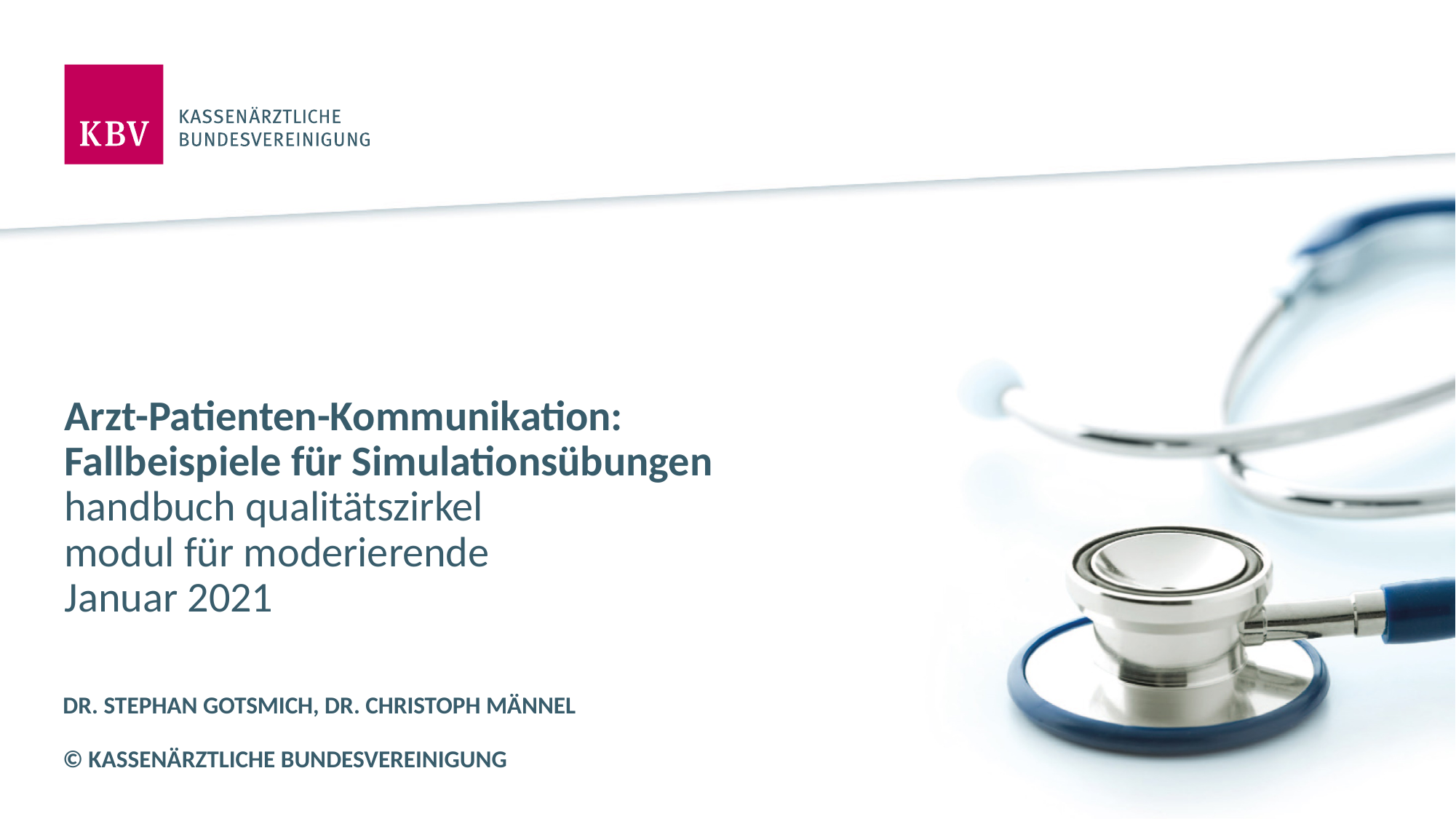

# Arzt-Patienten-Kommunikation: Fallbeispiele für Simulationsübungen handbuch qualitätszirkel modul für moderierende Januar 2021

Dr. Stephan Gotsmich, Dr. Christoph Männel
© kassenärztliche bundesvereinigung